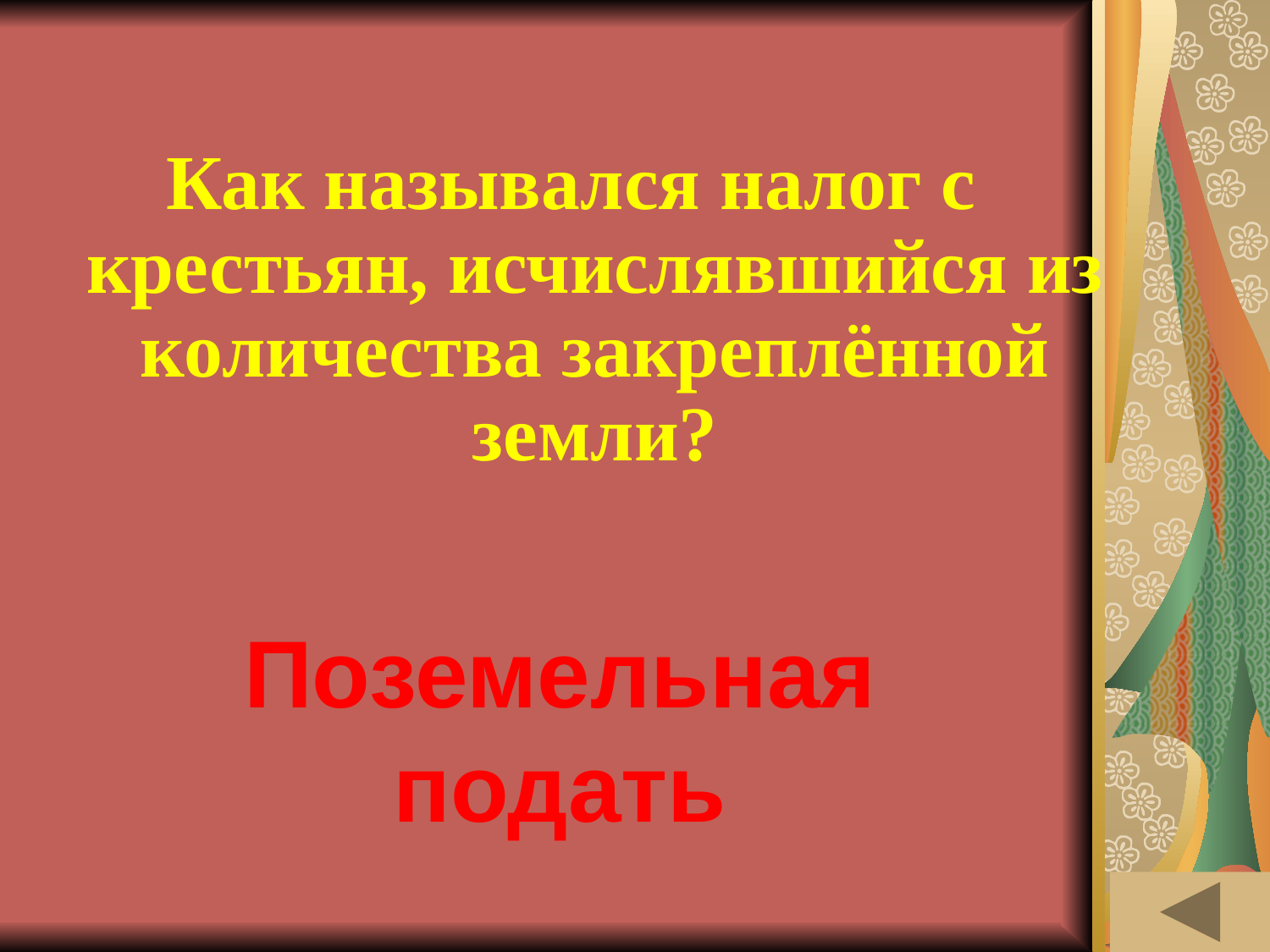

# ЛЕНТА ВРЕМЕНИ (10)
Как назывался налог с крестьян, исчислявшийся из количества закреплённой земли?
Поземельная подать